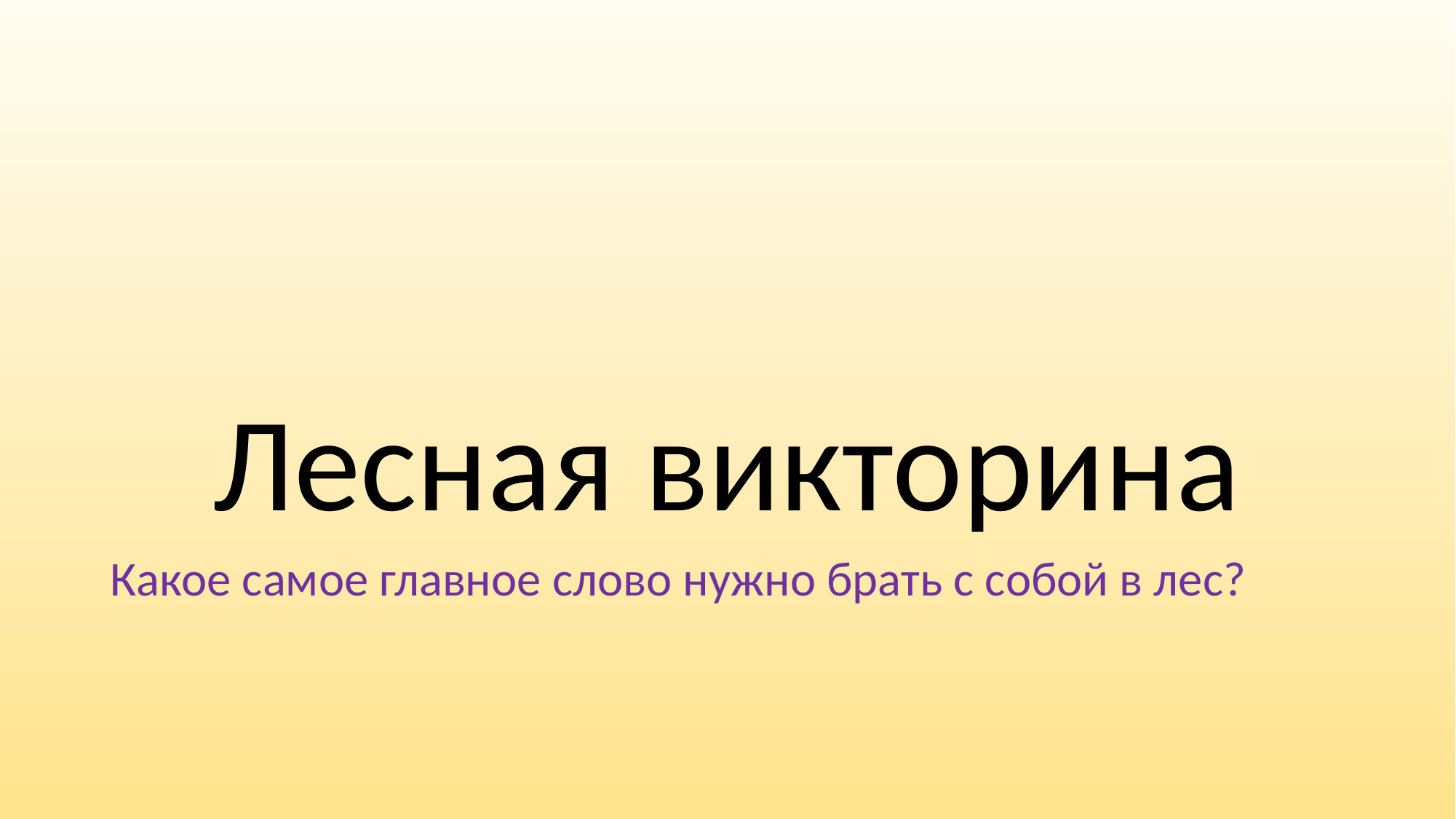

# Лесная викторина
Какое самое главное слово нужно брать с собой в лес?